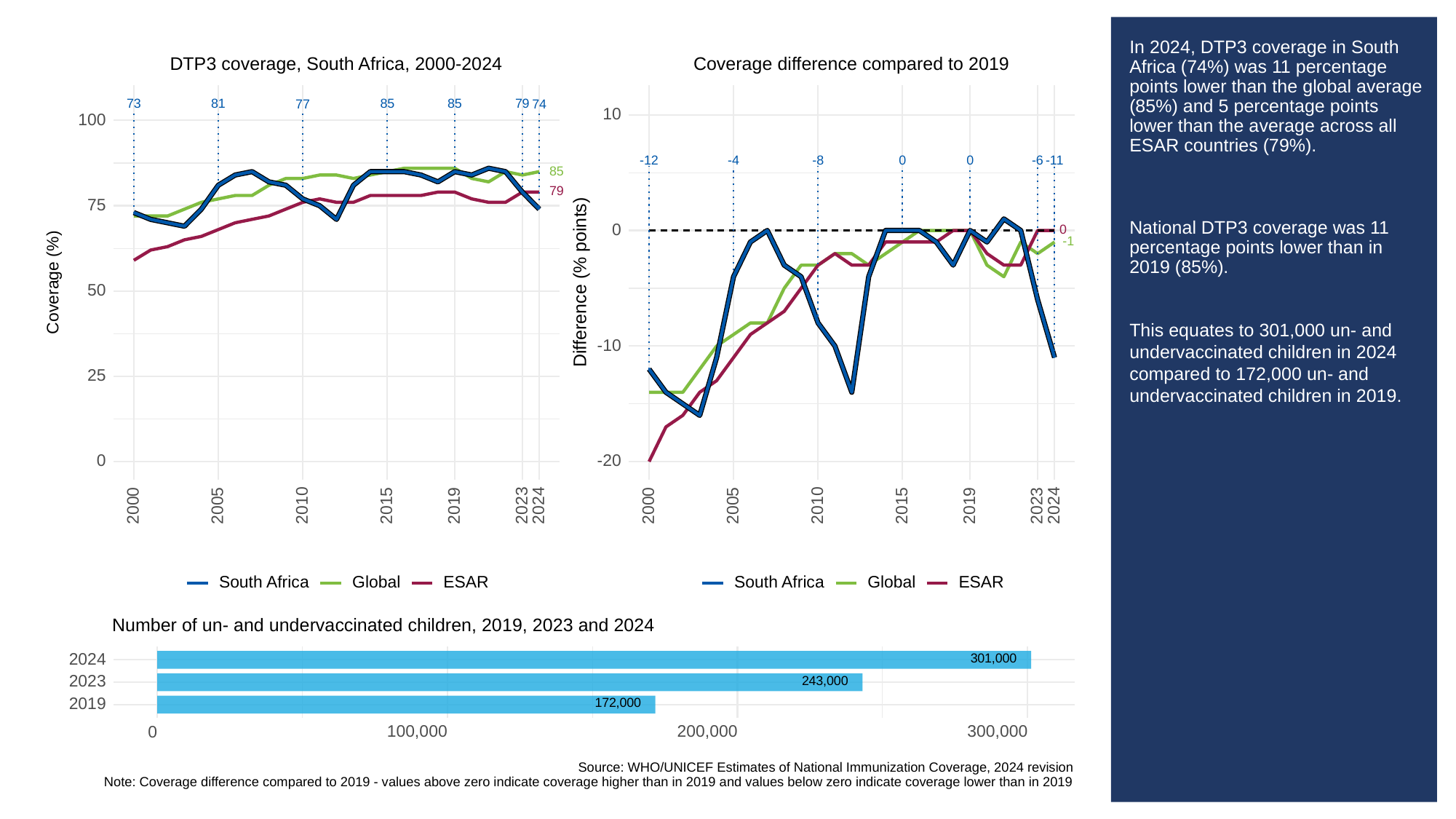

# In 2024, DTP3 coverage in South Africa (74%) was 11 percentage points lower than the global average (85%) and 5 percentage points lower than the average across all ESAR countries (79%).

National DTP3 coverage was 11 percentage points lower than in 2019 (85%).

This equates to 301,000 un- and undervaccinated children in 2024 compared to 172,000 un- and undervaccinated children in 2019.

DTP3 coverage, South Africa, 2000-2024
Coverage difference compared to 2019

73
81
85
85
79
74
77
10

100

-8
0
0
-6
-12
-11
-4

85

79

75

0
0

-1

Difference (% points)
Coverage (%)
50

-10

25

0
-20

2023
2023
2000
2005
2010
2015
2019
2024
2000
2005
2010
2015
2019
2024
South Africa
Global
ESAR
South Africa
Global
ESAR

Number of un- and undervaccinated children, 2019, 2023 and 2024

301,000
2024

243,000
2023

172,000
2019

100,000
200,000
300,000
0
Source: WHO/UNICEF Estimates of National Immunization Coverage, 2024 revision
Note: Coverage difference compared to 2019 - values above zero indicate coverage higher than in 2019 and values below zero indicate coverage lower than in 2019